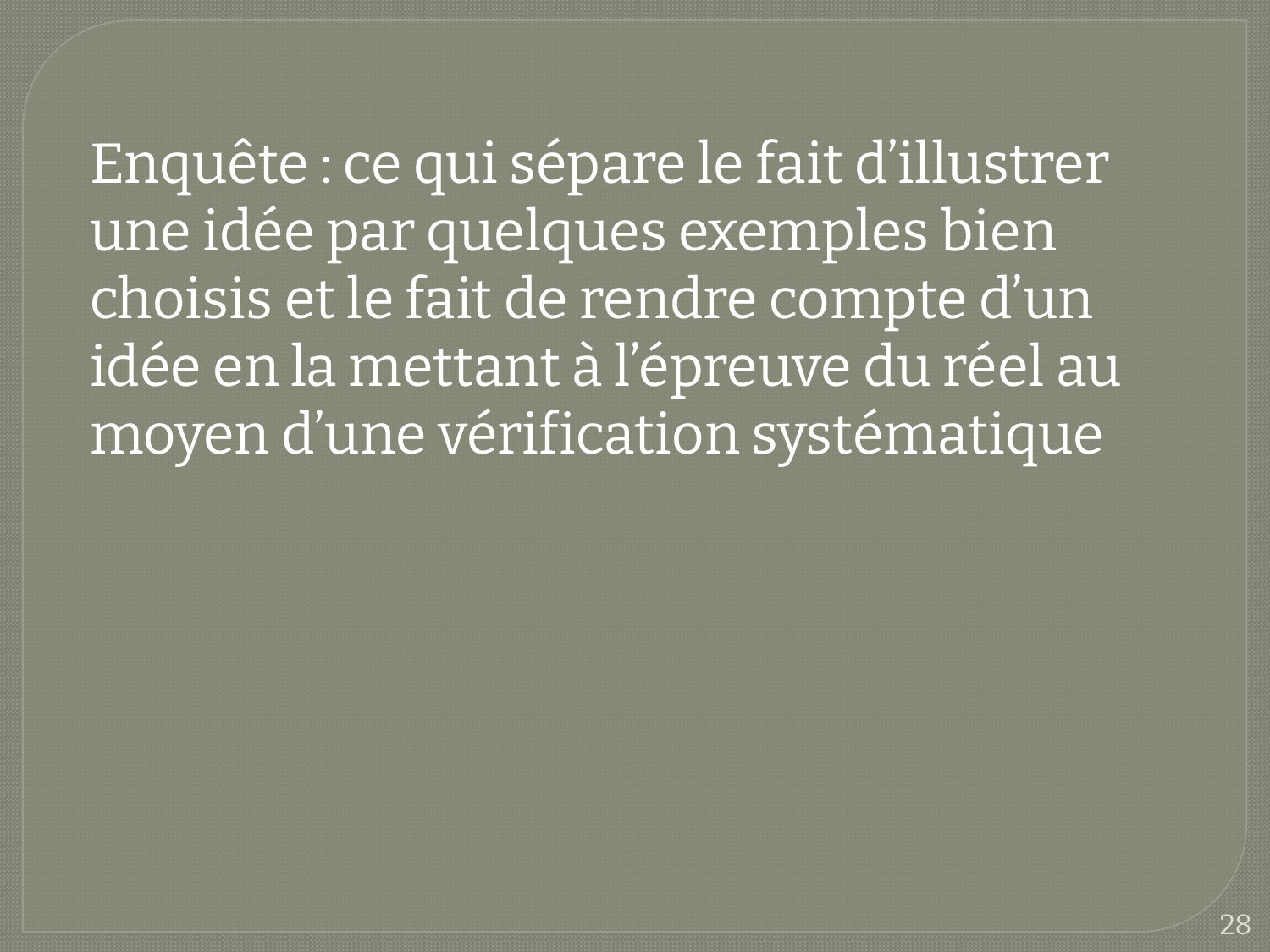

Enquête : ce qui sépare le fait d’illustrer une idée par quelques exemples bien choisis et le fait de rendre compte d’un idée en la mettant à l’épreuve du réel au moyen d’une vérification systématique

28